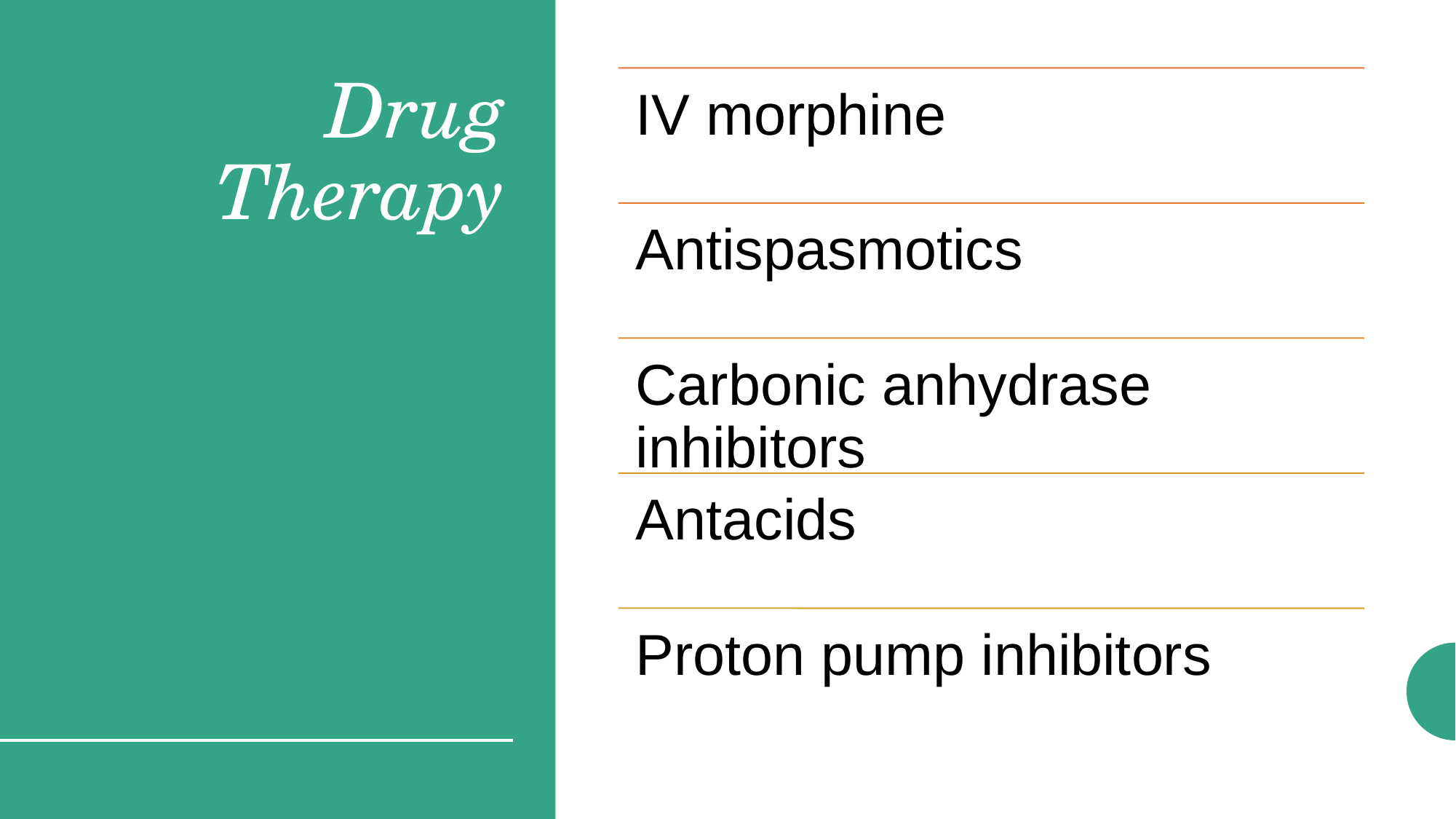

# Drug Therapy
IV morphine
Antispasmotics
Carbonic anhydrase inhibitors
Antacids
Proton pump inhibitors